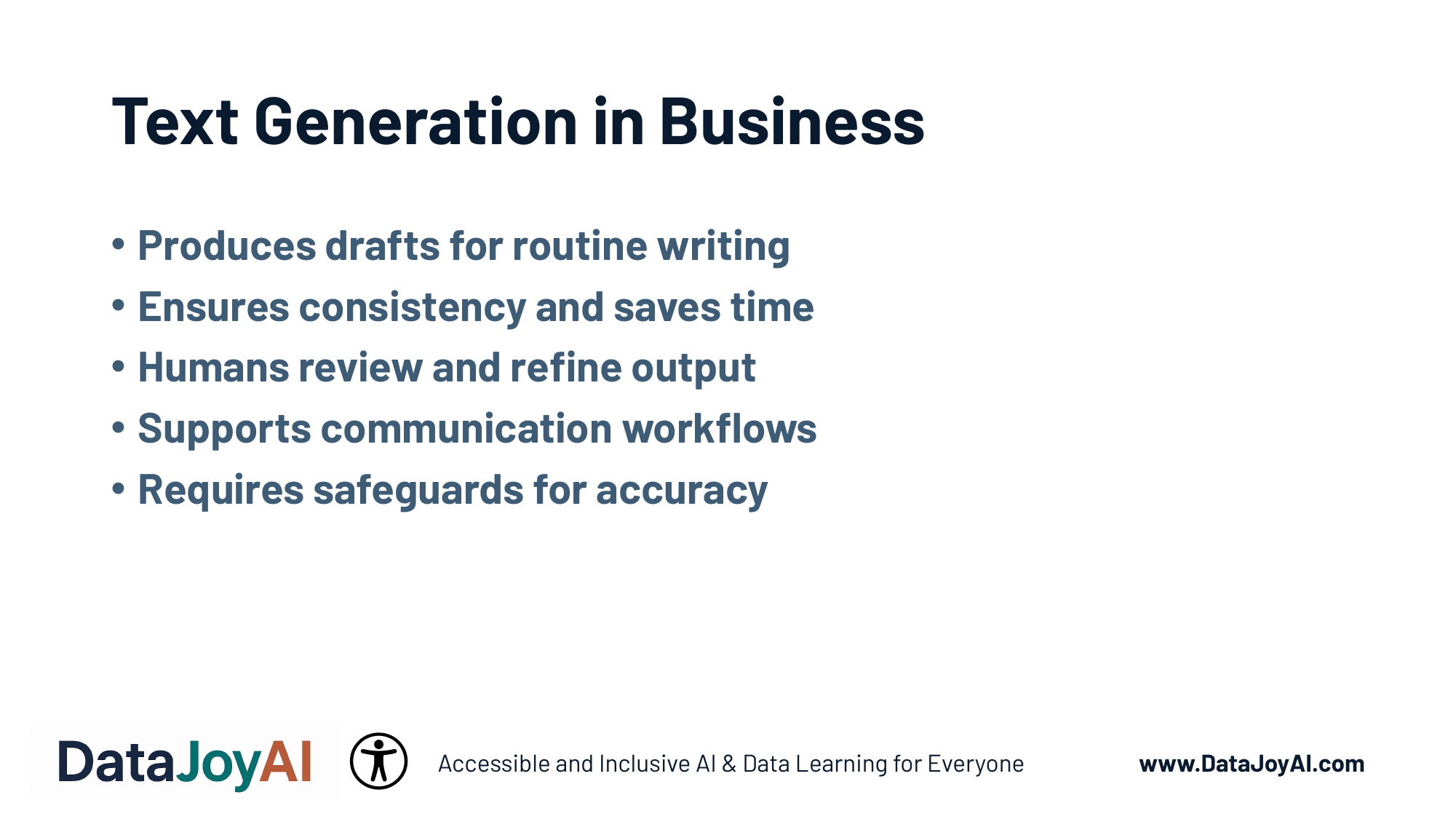

# Text Generation in Business
Produces drafts for routine writing
Ensures consistency and saves time
Humans review and refine output
Supports communication workflows
Requires safeguards for accuracy